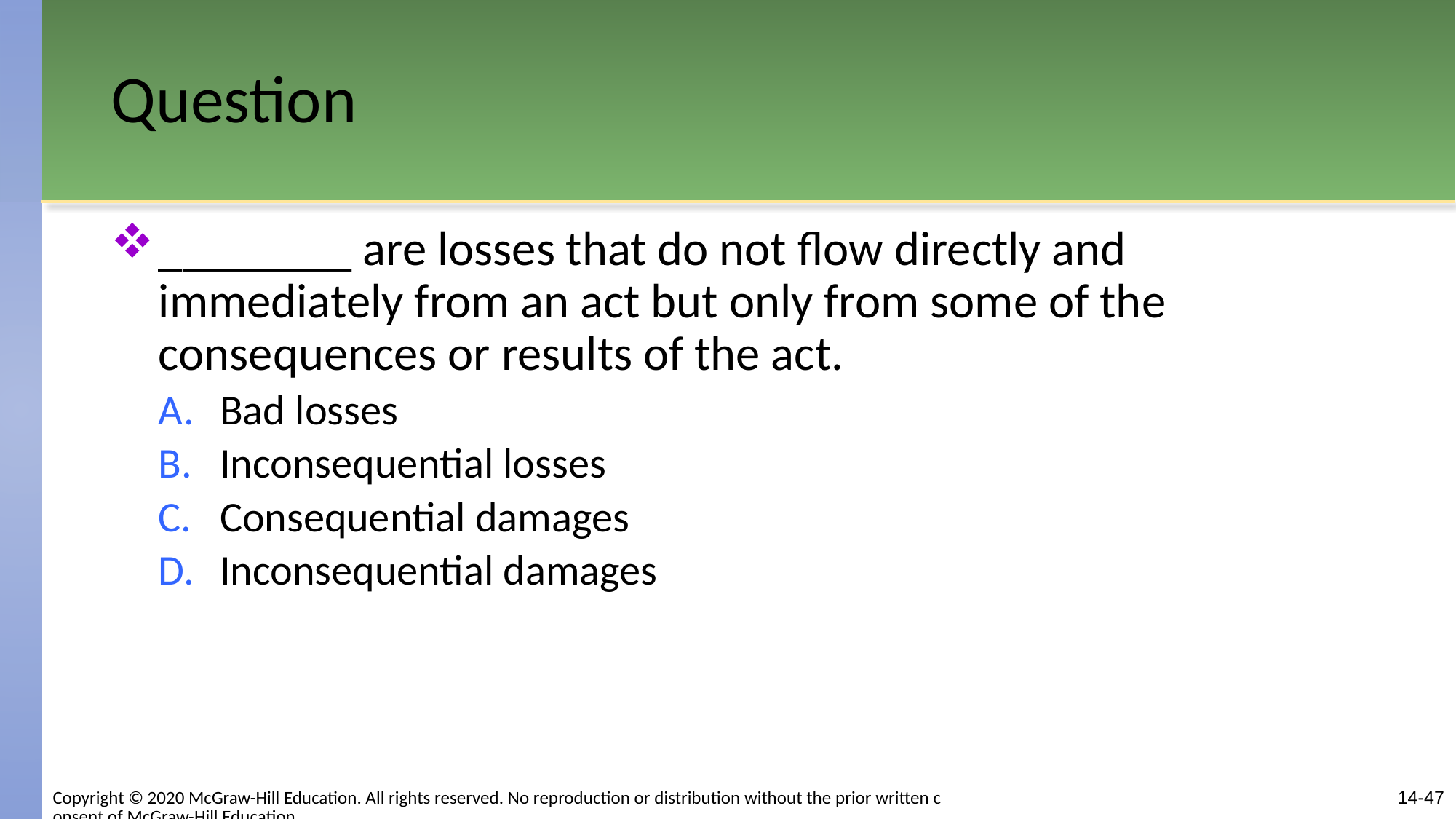

# Question
________ are losses that do not flow directly and immediately from an act but only from some of the consequences or results of the act.
Bad losses
Inconsequential losses
Consequential damages
Inconsequential damages
Copyright © 2020 McGraw-Hill Education. All rights reserved. No reproduction or distribution without the prior written consent of McGraw-Hill Education.
14-47